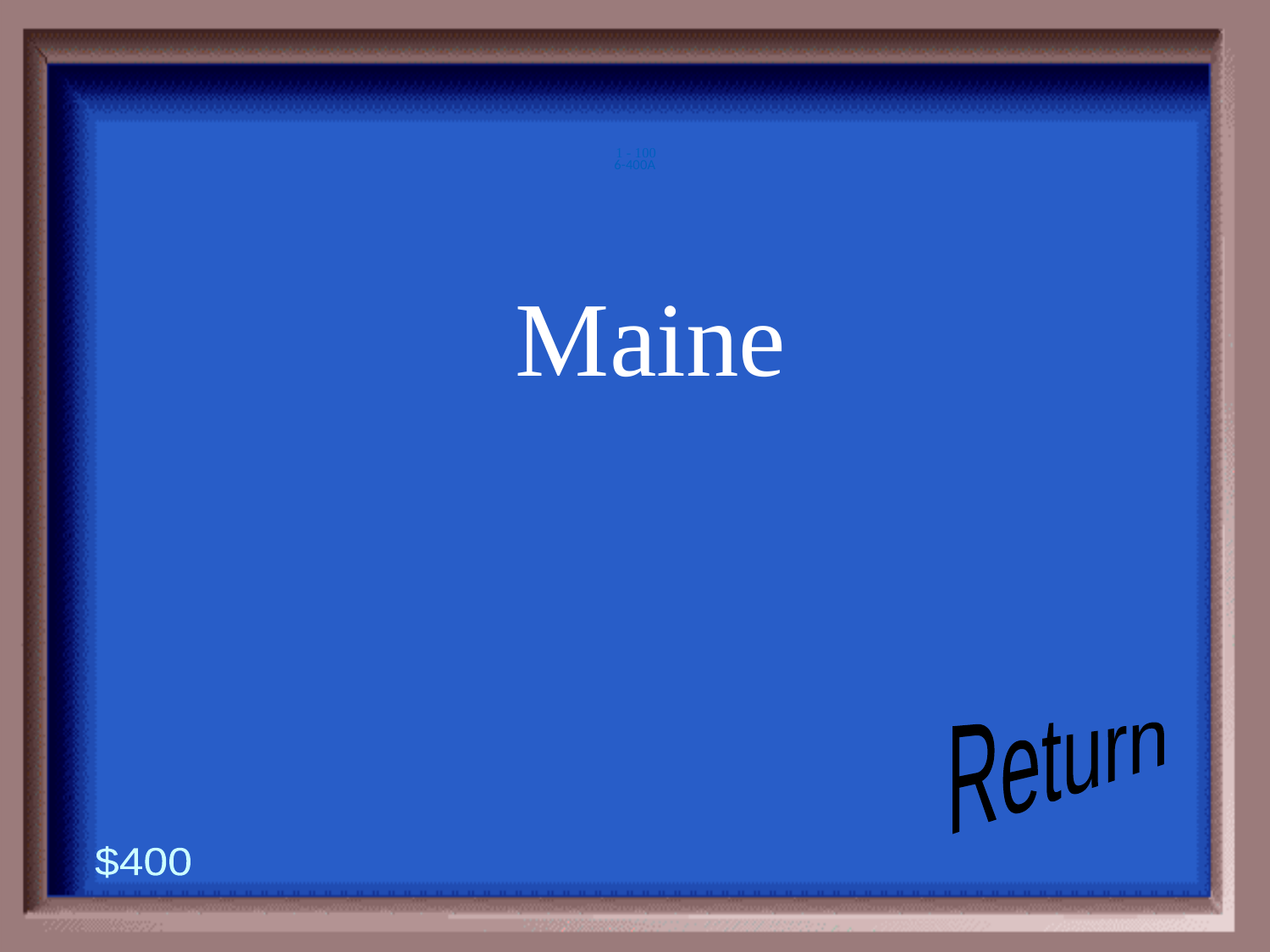

6-400A
1 - 100
Maine
Return
$400